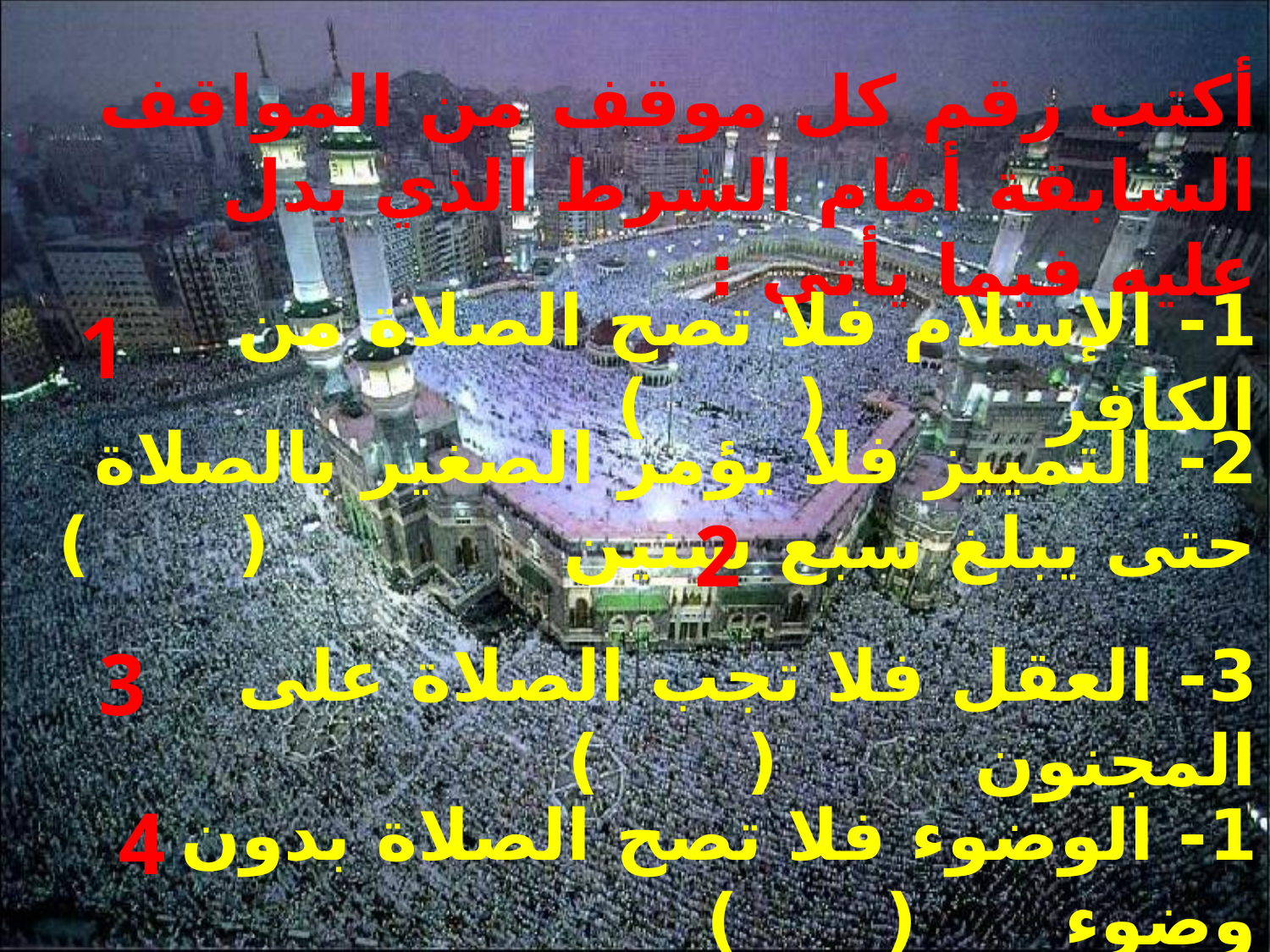

أكتب رقم كل موقف من المواقف السابقة أمام الشرط الذي يدل عليه فيما يأتي :
1- الإسلام فلا تصح الصلاة من الكافر         (      )
1
2- التمييز فلا يؤمر الصغير بالصلاة حتى يبلغ سبع سنين            (      )
2
3- العقل فلا تجب الصلاة على المجنون        (      )
3
1- الوضوء فلا تصح الصلاة بدون وضوء      (      )
4